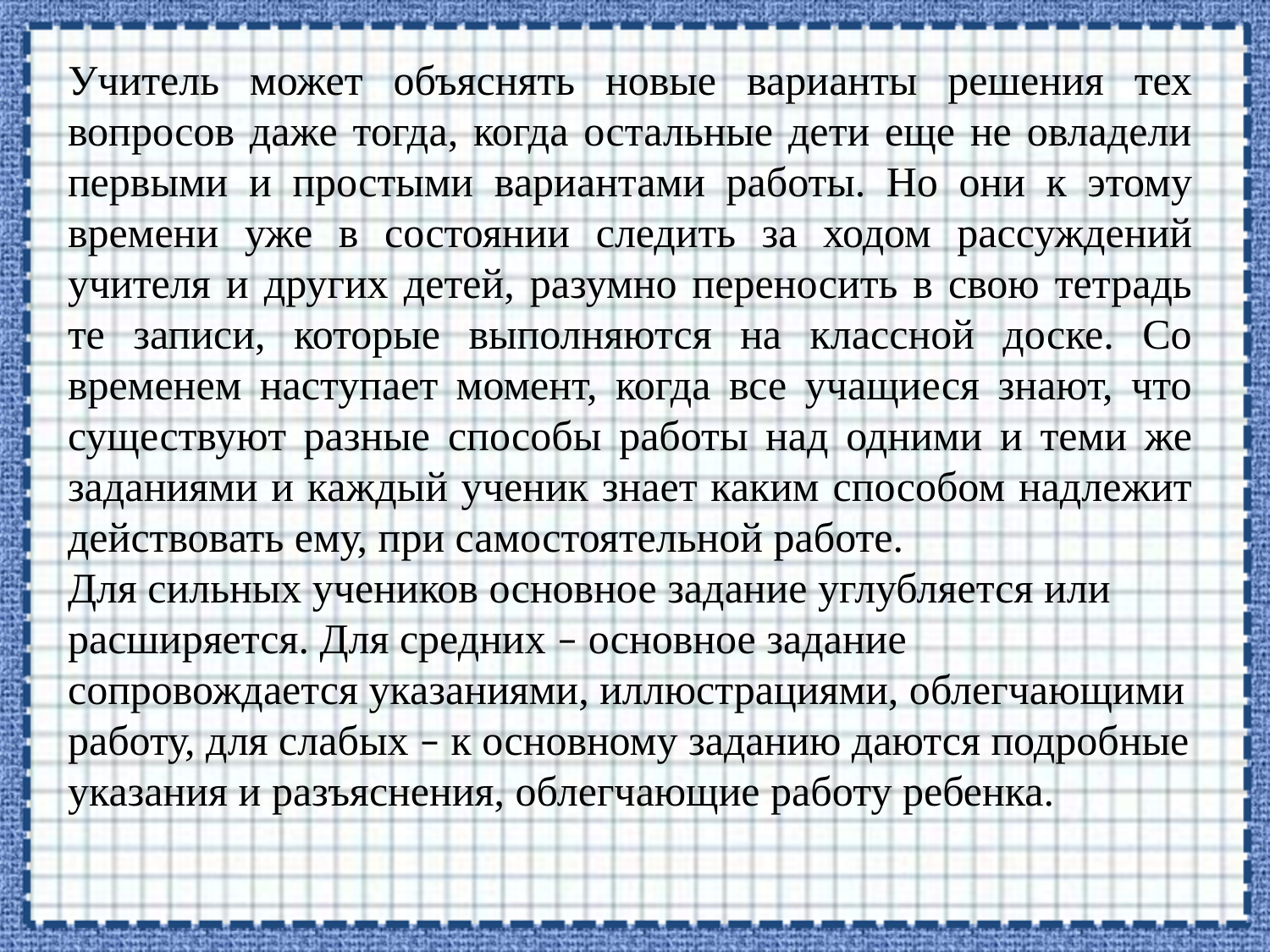

Учитель может объяснять новые варианты решения тех вопросов даже тогда, когда остальные дети еще не овладели первыми и простыми вариантами работы. Но они к этому времени уже в состоянии следить за ходом рассуждений учителя и других детей, разумно переносить в свою тетрадь те записи, которые выполняются на классной доске. Со временем наступает момент, когда все учащиеся знают, что существуют разные способы работы над одними и теми же заданиями и каждый ученик знает каким способом надлежит действовать ему, при самостоятельной работе.
Для сильных учеников основное задание углубляется или расширяется. Для средних – основное задание сопровождается указаниями, иллюстрациями, облегчающими работу, для слабых – к основному заданию даются подробные указания и разъяснения, облегчающие работу ребенка.